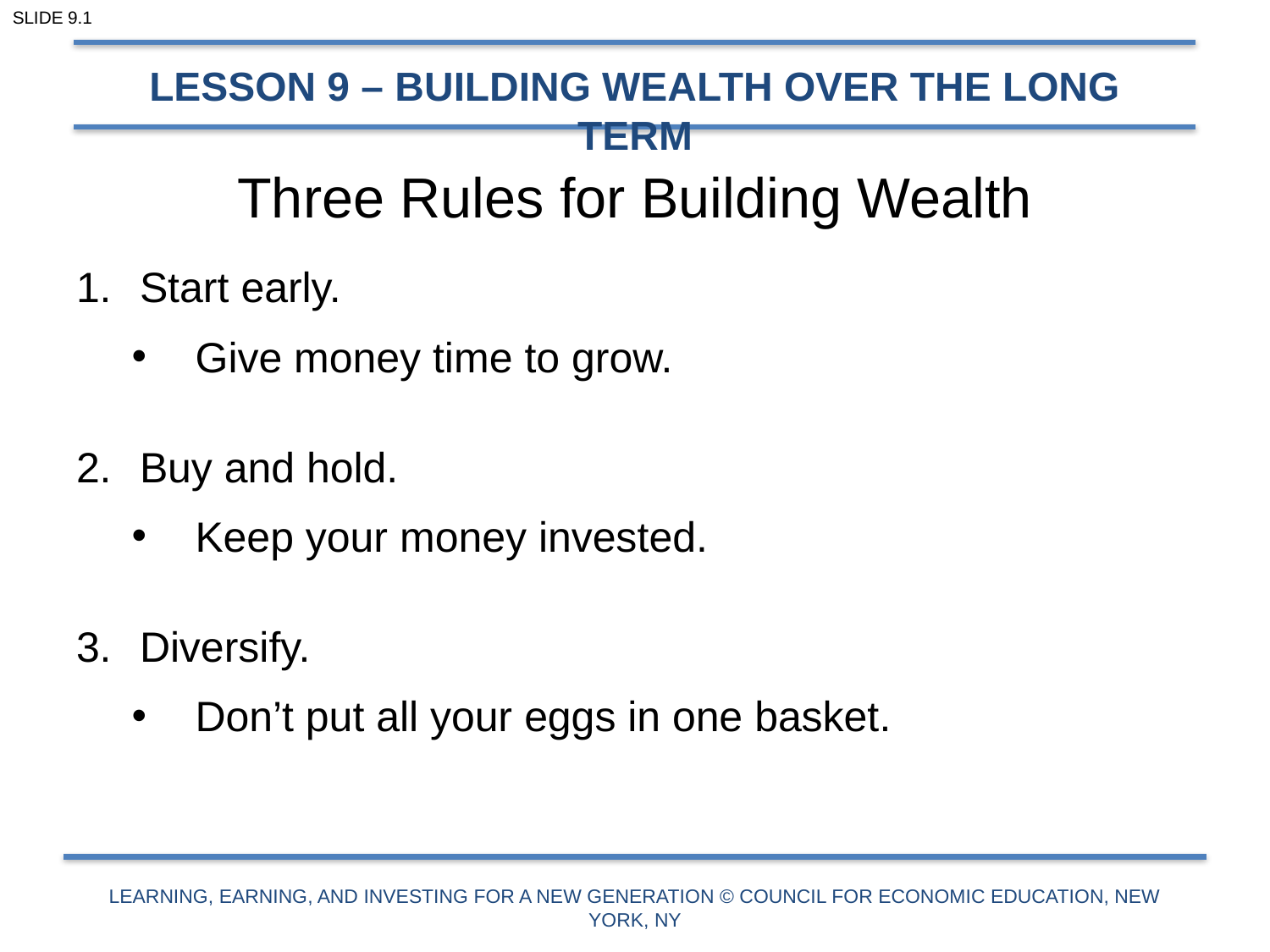

Slide 9.1
Lesson 9 – Building Wealth over the Long Term
# Three Rules for Building Wealth
Start early.
Give money time to grow.

Buy and hold.
Keep your money invested.

Diversify.
Don’t put all your eggs in one basket.